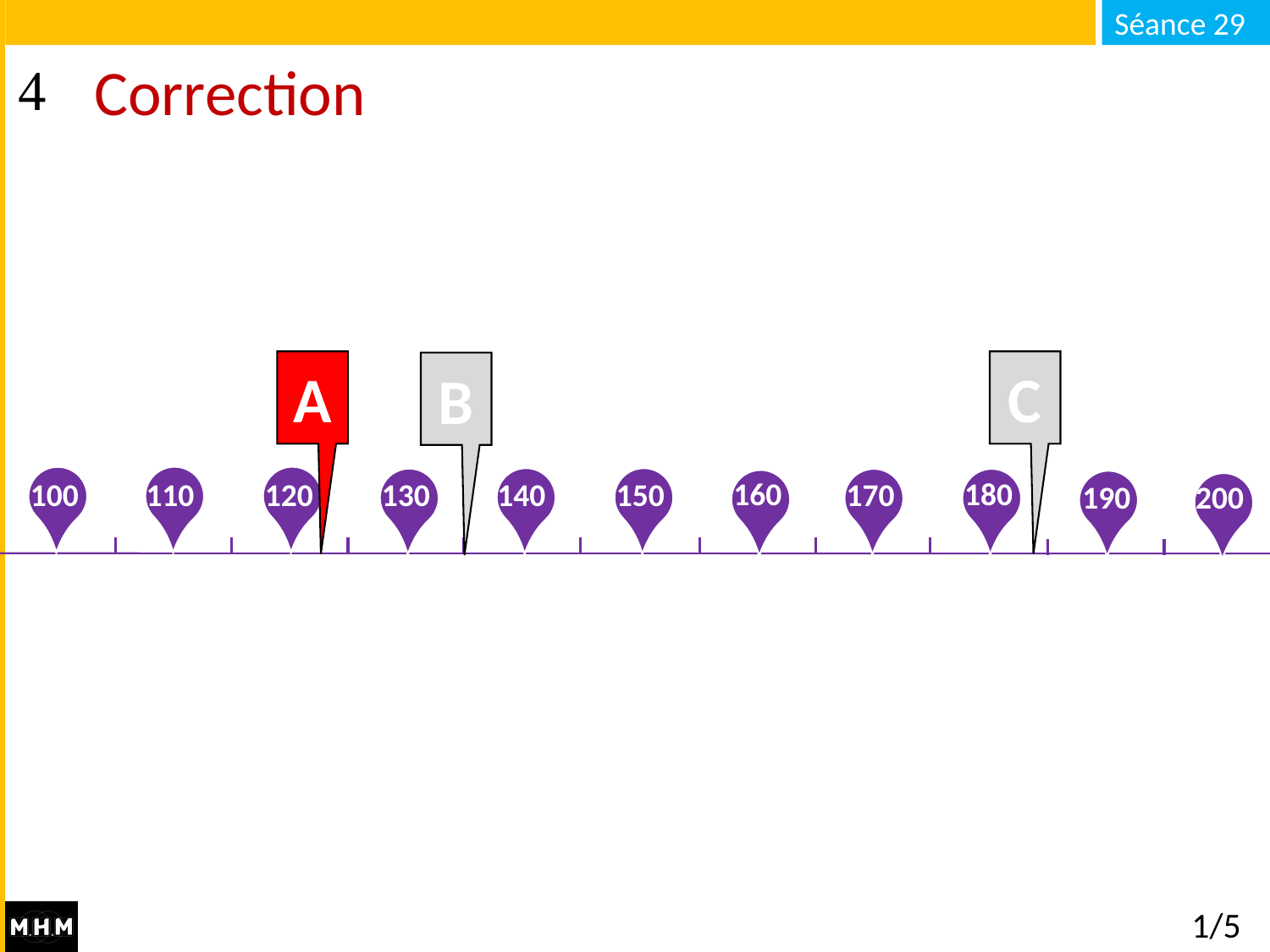

# Correction
A
C
B

160
180
100
120
130
150

170
110
140

190
200

1/5